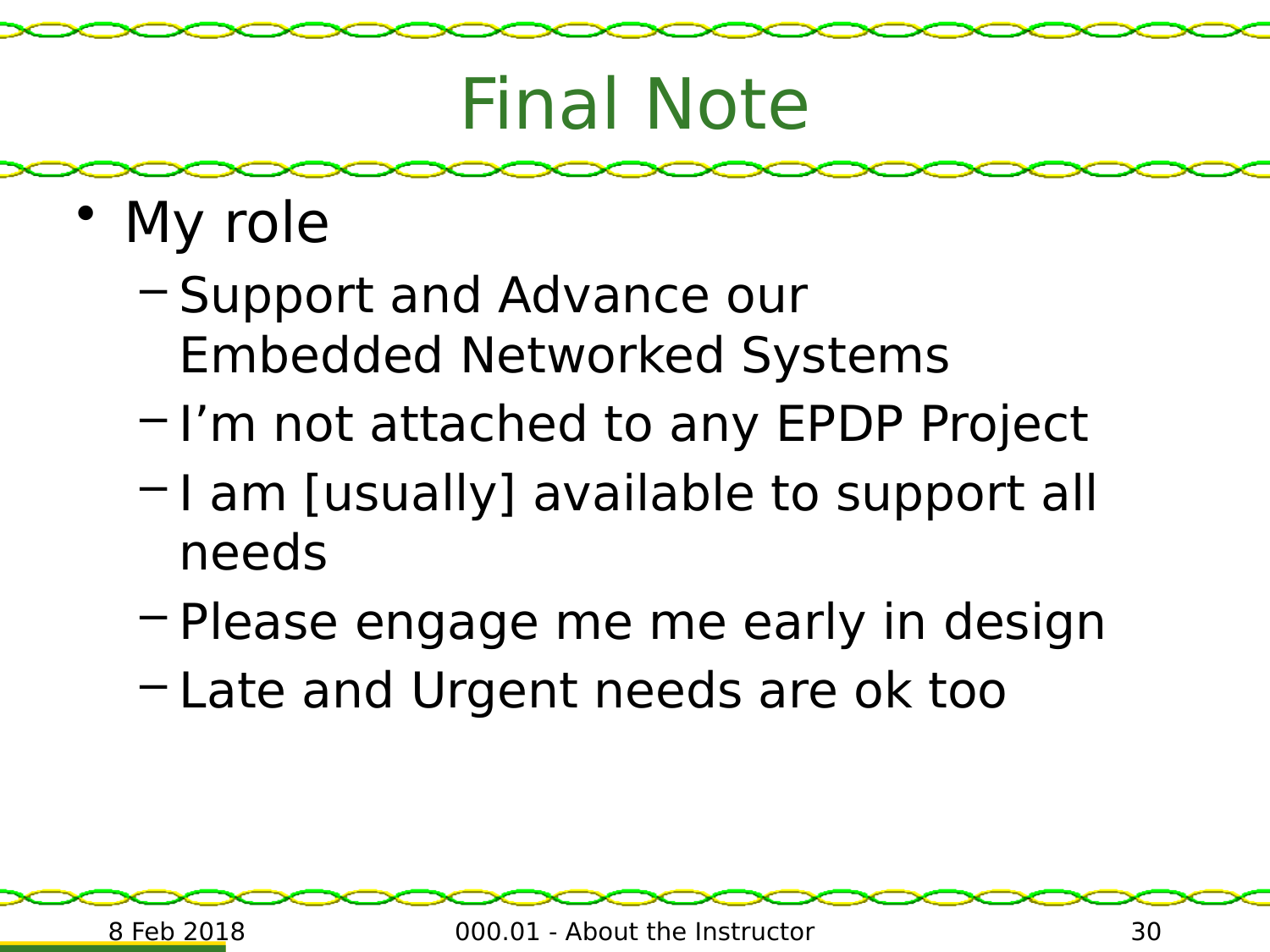

# Final Note
My role
Support and Advance our
Embedded Networked Systems
I’m not attached to any EPDP Project
I am [usually] available to support all needs
Please engage me me early in design
Late and Urgent needs are ok too
8 Feb 2018
000.01 - About the Instructor
30